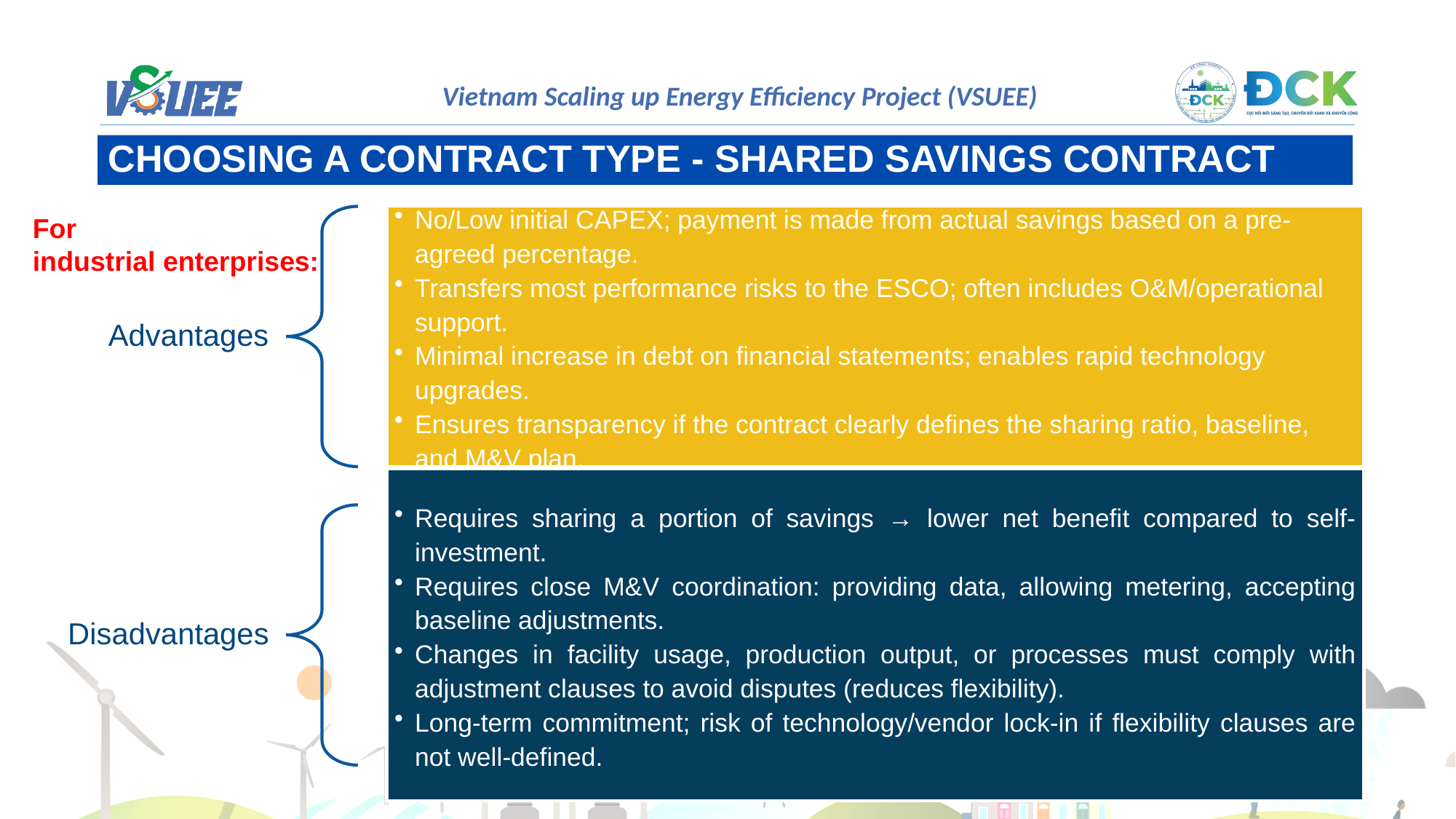

CHOOSING A CONTRACT TYPE - SHARED SAVINGS CONTRACT
Advantages
No/Low initial CAPEX; payment is made from actual savings based on a pre-agreed percentage.
Transfers most performance risks to the ESCO; often includes O&M/operational support.
Minimal increase in debt on financial statements; enables rapid technology upgrades.
Ensures transparency if the contract clearly defines the sharing ratio, baseline, and M&V plan.
Disadvantages
Requires sharing a portion of savings → lower net benefit compared to self-investment.
Requires close M&V coordination: providing data, allowing metering, accepting baseline adjustments.
Changes in facility usage, production output, or processes must comply with adjustment clauses to avoid disputes (reduces flexibility).
Long-term commitment; risk of technology/vendor lock-in if flexibility clauses are not well-defined.
For
industrial enterprises: